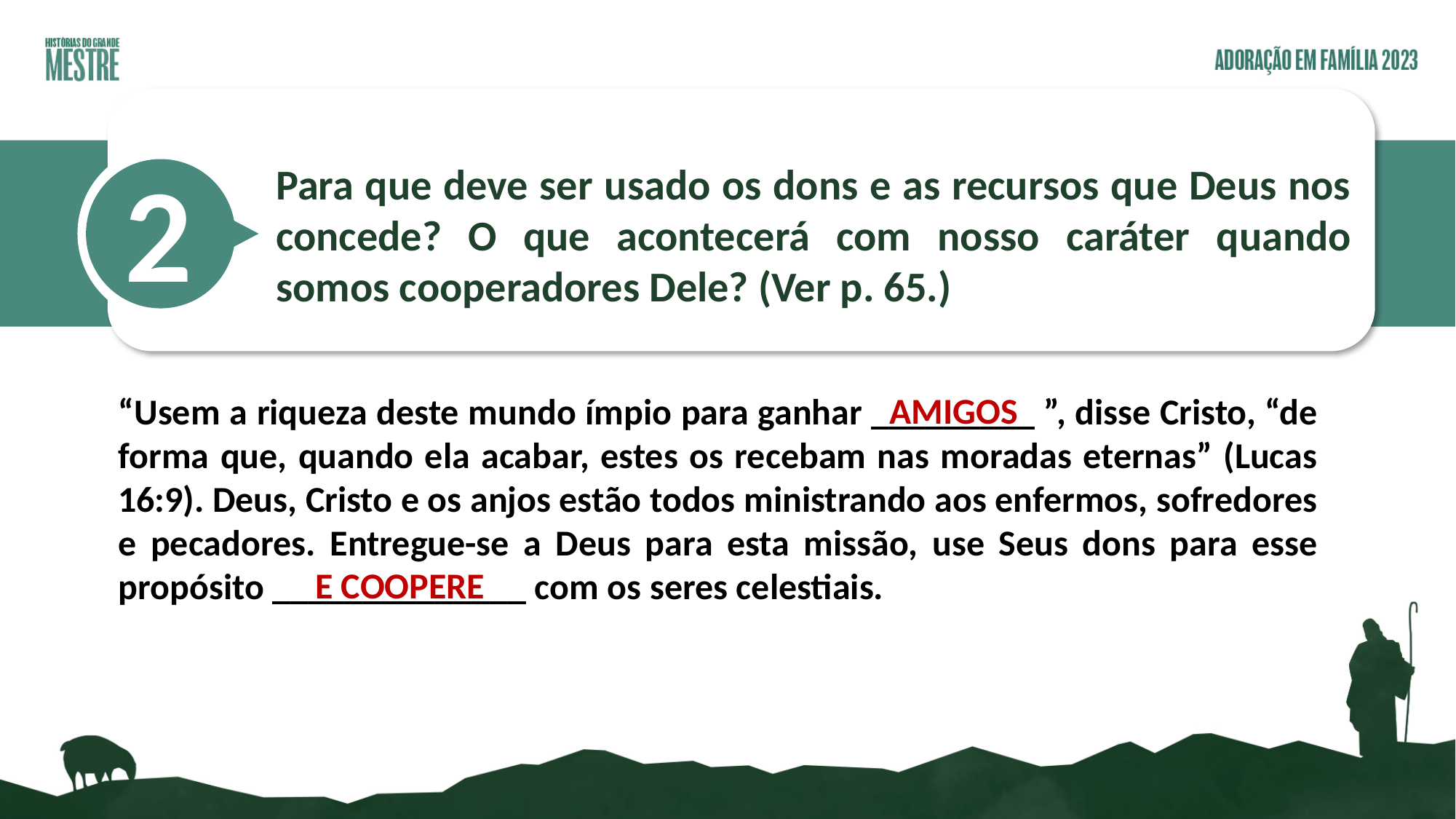

2

Para que deve ser usado os dons e as recursos que Deus nos concede? O que acontecerá com nosso caráter quando somos cooperadores Dele? (Ver p. 65.)
AMIGOS
“Usem a riqueza deste mundo ímpio para ganhar _________ ”, disse Cristo, “de forma que, quando ela acabar, estes os recebam nas moradas eternas” (Lucas 16:9). Deus, Cristo e os anjos estão todos ministrando aos enfermos, sofredores e pecadores. Entregue-se a Deus para esta missão, use Seus dons para esse propósito ______________ com os seres celestiais.
E COOPERE